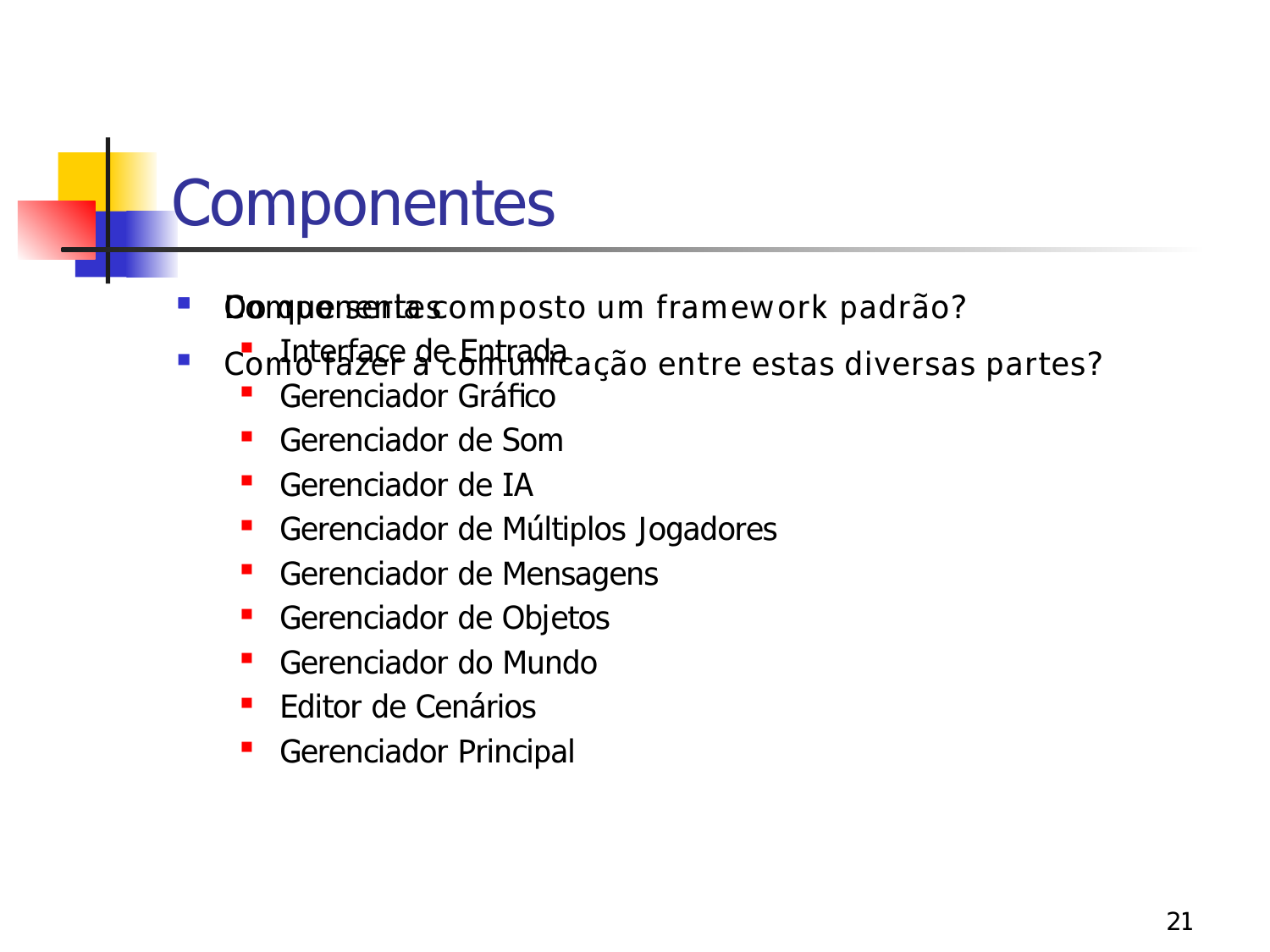

# Componentes
Do que seria composto um framework padrão?
Como fazer a comunicação entre estas diversas partes?

Componentes
Interface de Entrada
Gerenciador Gráfico
Gerenciador de Som
Gerenciador de IA
Gerenciador de Múltiplos Jogadores
Gerenciador de Mensagens
Gerenciador de Objetos
Gerenciador do Mundo
Editor de Cenários
Gerenciador Principal

21